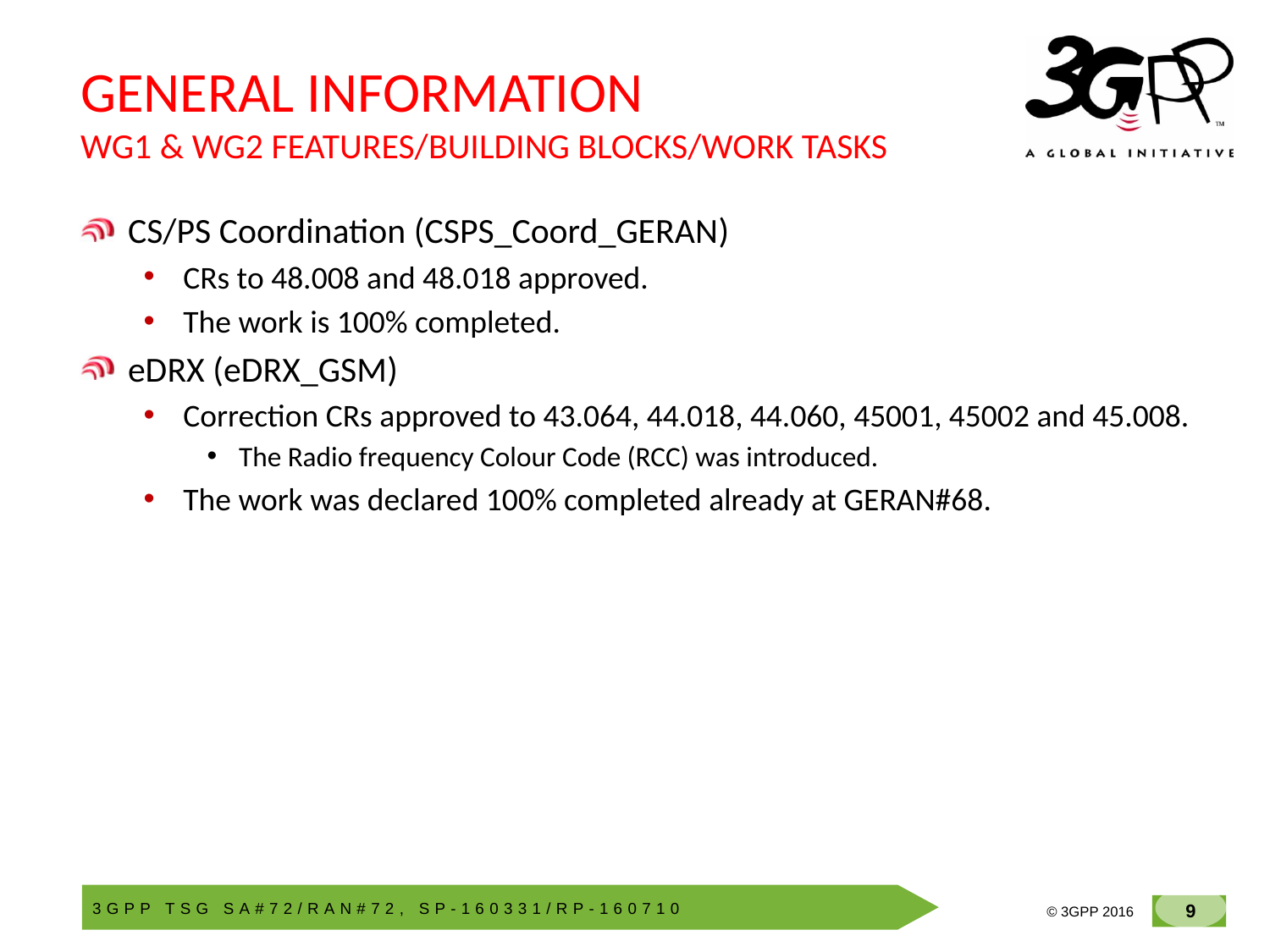

# GENERAL INFORMATION WG1 & WG2 FEATURES/BUILDING BLOCKS/WORK TASKS
CS/PS Coordination (CSPS_Coord_GERAN)
CRs to 48.008 and 48.018 approved.
The work is 100% completed.
eDRX (eDRX_GSM)
Correction CRs approved to 43.064, 44.018, 44.060, 45001, 45002 and 45.008.
The Radio frequency Colour Code (RCC) was introduced.
The work was declared 100% completed already at GERAN#68.